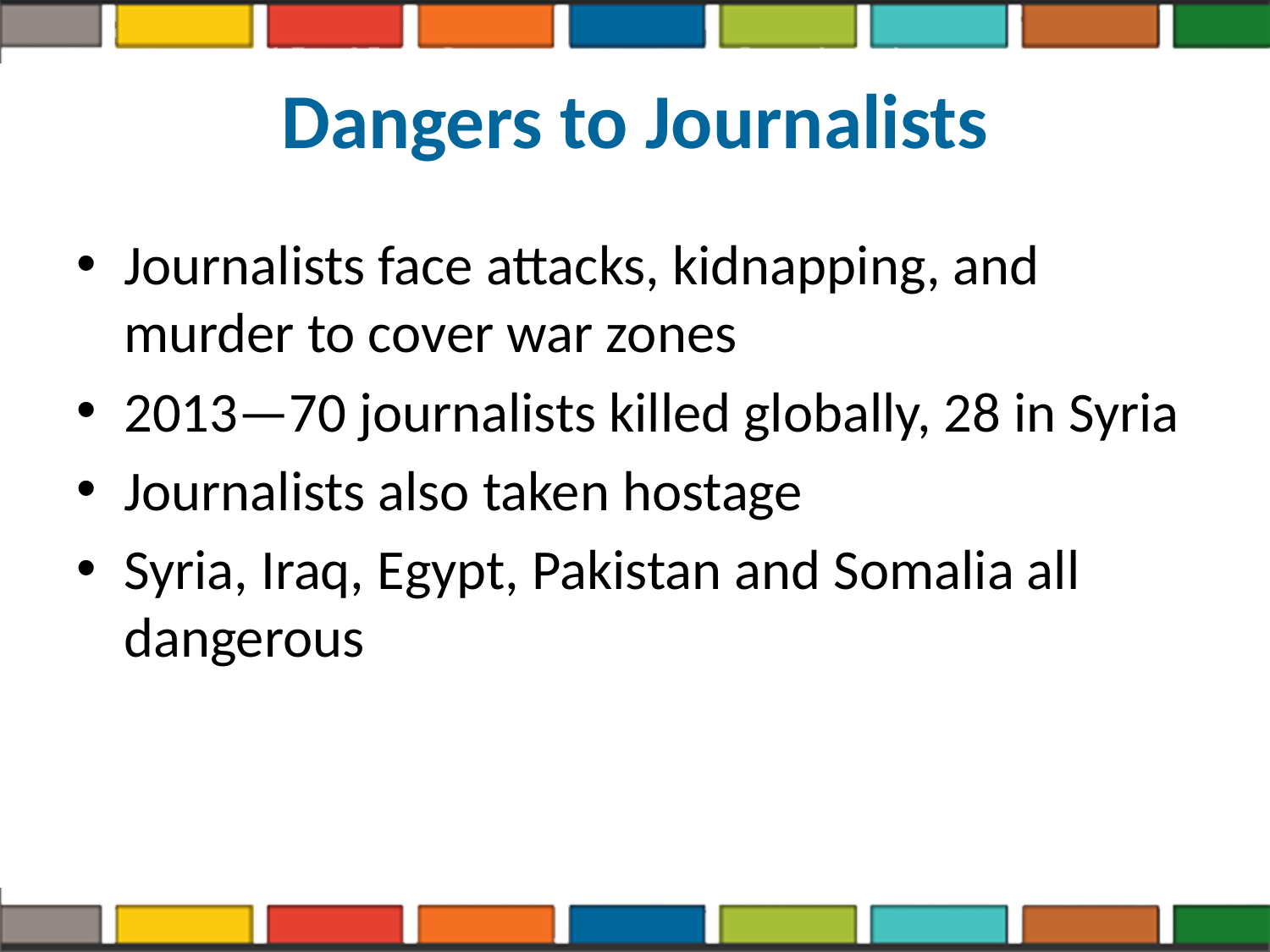

# Dangers to Journalists
Journalists face attacks, kidnapping, and murder to cover war zones
2013—70 journalists killed globally, 28 in Syria
Journalists also taken hostage
Syria, Iraq, Egypt, Pakistan and Somalia all dangerous